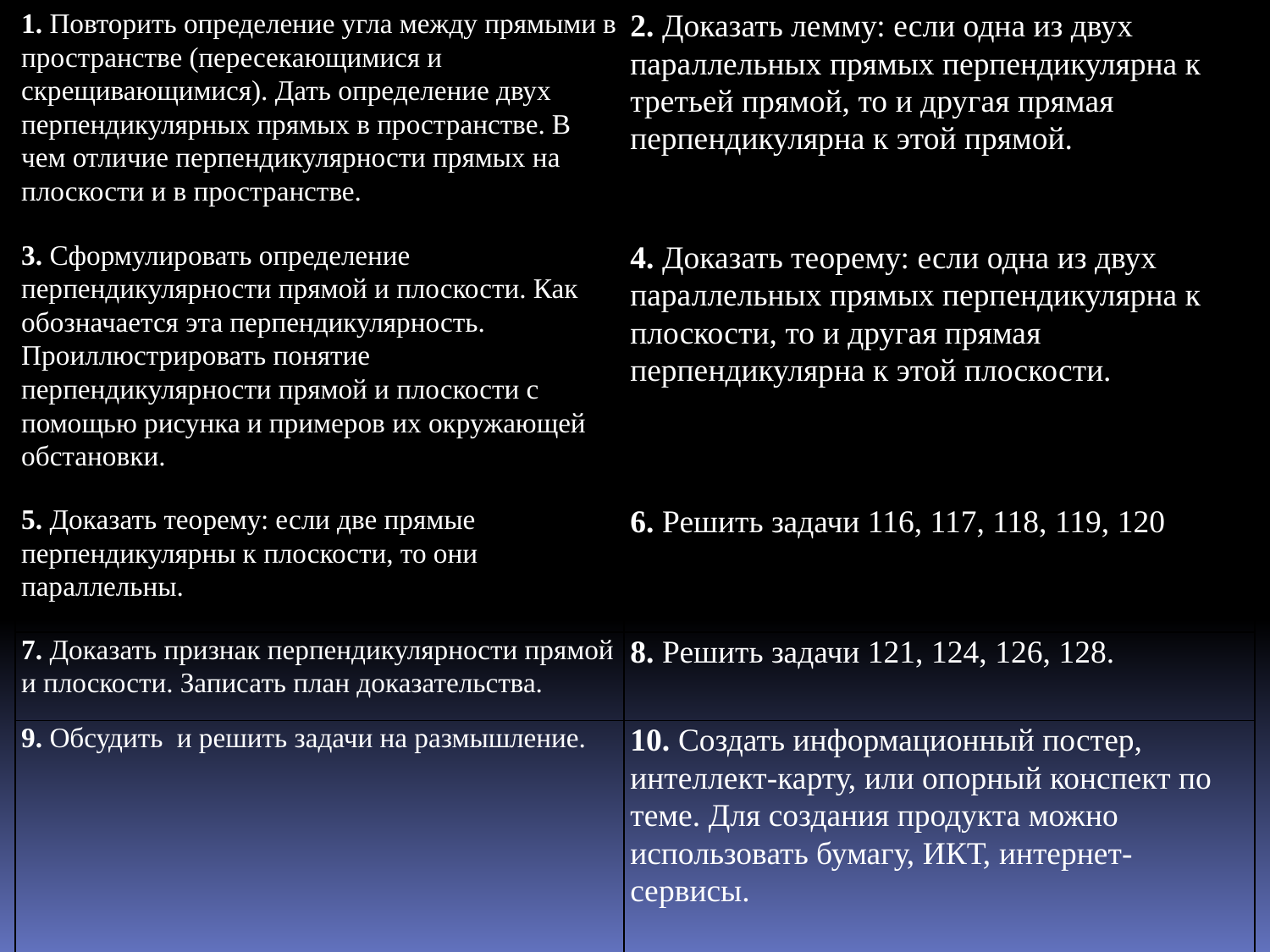

| 1. Повторить определение угла между прямыми в пространстве (пересекающимися и скрещивающимися). Дать определение двух перпендикулярных прямых в пространстве. В чем отличие перпендикулярности прямых на плоскости и в пространстве. | 2. Доказать лемму: если одна из двух параллельных прямых перпендикулярна к третьей прямой, то и другая прямая перпендикулярна к этой прямой. |
| --- | --- |
| 3. Сформулировать определение перпендикулярности прямой и плоскости. Как обозначается эта перпендикулярность. Проиллюстрировать понятие перпендикулярности прямой и плоскости с помощью рисунка и примеров их окружающей обстановки. | 4. Доказать теорему: если одна из двух параллельных прямых перпендикулярна к плоскости, то и другая прямая перпендикулярна к этой плоскости. |
| 5. Доказать теорему: если две прямые перпендикулярны к плоскости, то они параллельны. | 6. Решить задачи 116, 117, 118, 119, 120 |
| 7. Доказать признак перпендикулярности прямой и плоскости. Записать план доказательства. | 8. Решить задачи 121, 124, 126, 128. |
| 9. Обсудить и решить задачи на размышление. | 10. Создать информационный постер, интеллект-карту, или опорный конспект по теме. Для создания продукта можно использовать бумагу, ИКТ, интернет-сервисы. |